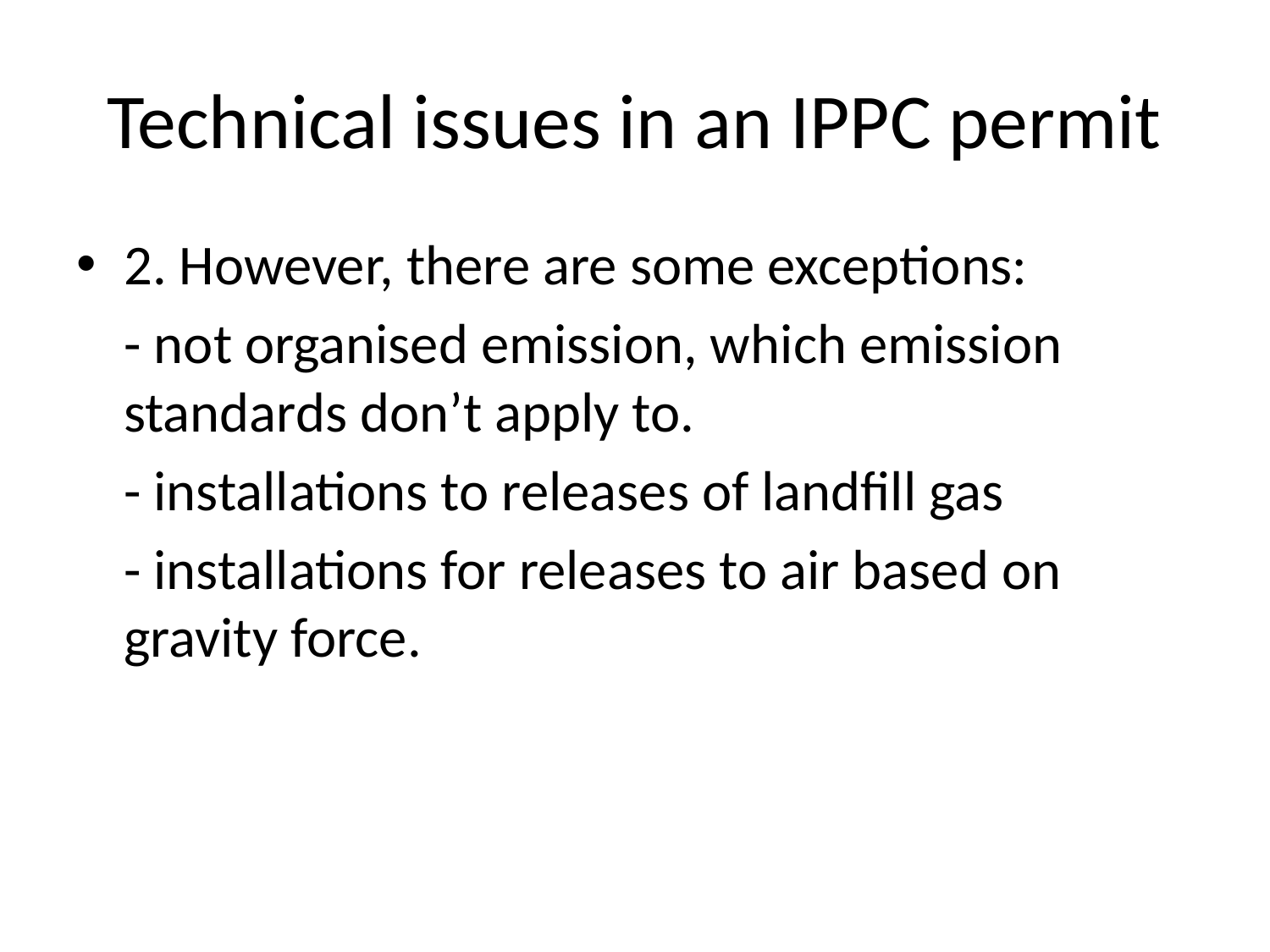

# Technical issues in an IPPC permit
2. However, there are some exceptions:
	- not organised emission, which emission standards don’t apply to.
	- installations to releases of landfill gas
	- installations for releases to air based on gravity force.